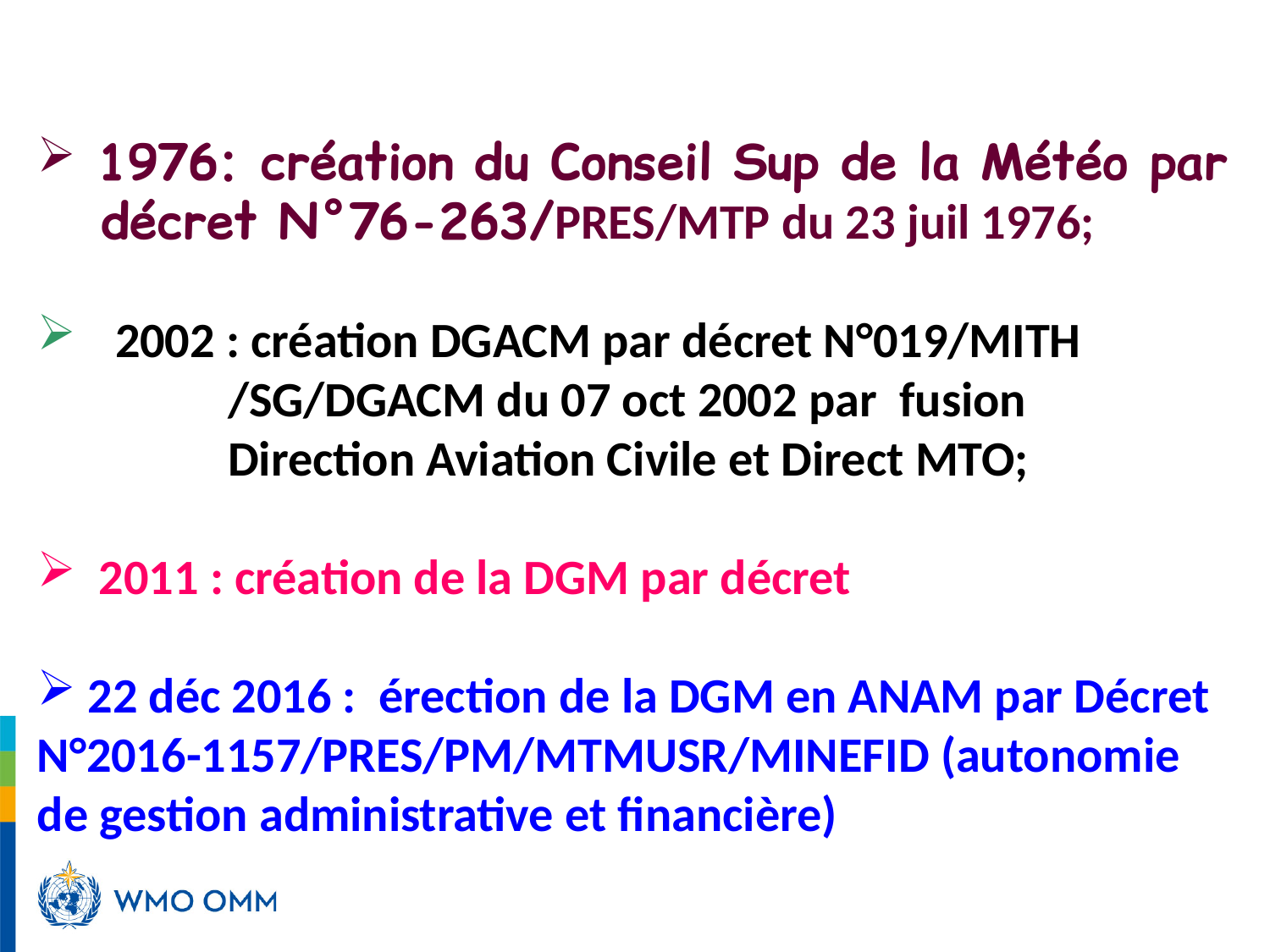

1976: création du Conseil Sup de la Météo par
   décret N°76-263/PRES/MTP du 23 juil 1976;

   2002 : création DGACM par décret N°019/MITH
                 /SG/DGACM du 07 oct 2002 par  fusion
                 Direction Aviation Civile et Direct MTO;

  2011 : création de la DGM par décret

 22 déc 2016 :  érection de la DGM en ANAM par Décret N°2016-1157/PRES/PM/MTMUSR/MINEFID (autonomie de gestion administrative et financière)